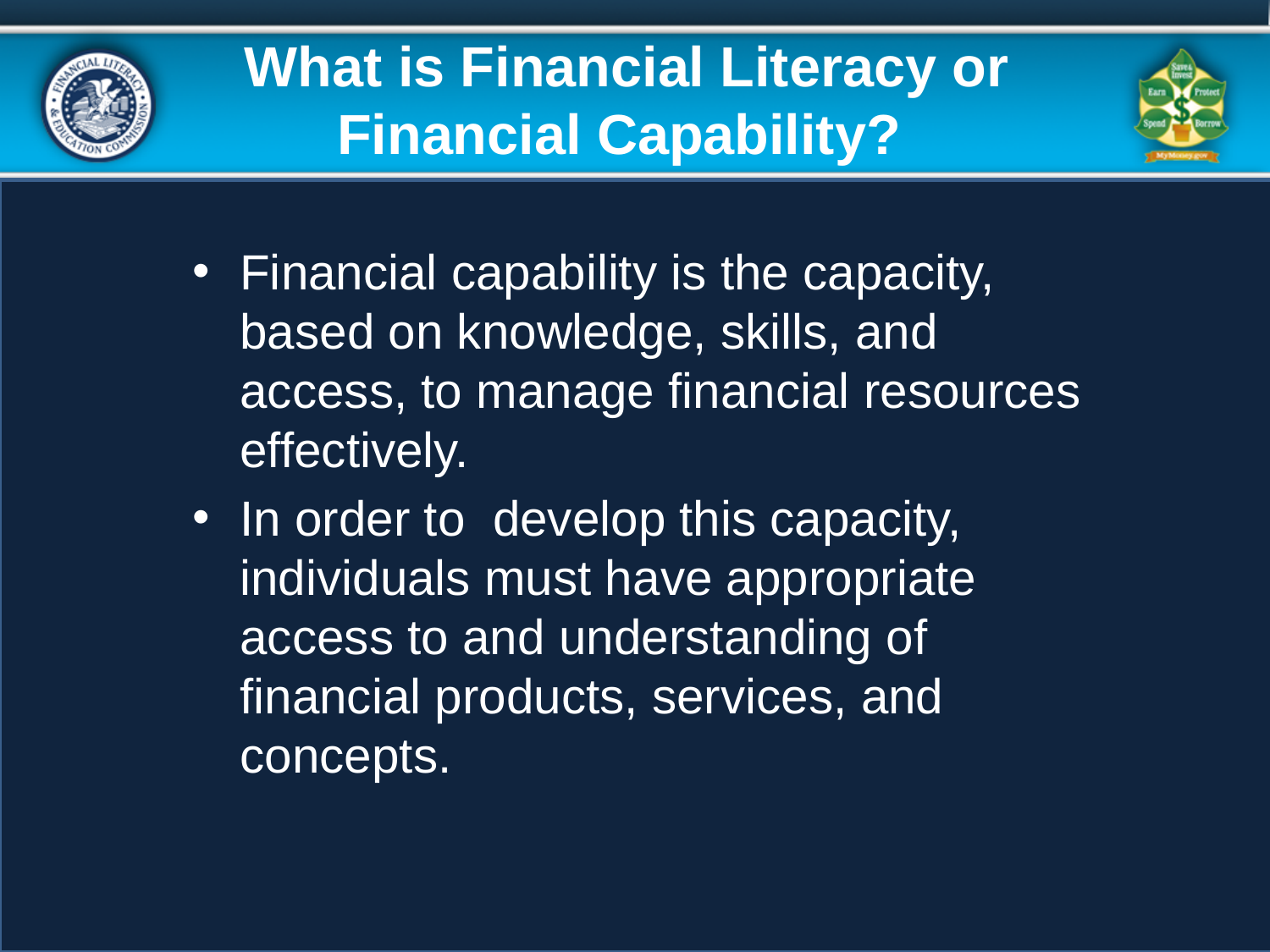

# What is Financial Literacy or Financial Capability?

Financial capability is the capacity, based on knowledge, skills, and access, to manage financial resources effectively.
In order to  develop this capacity, individuals must have appropriate access to and understanding of financial products, services, and concepts.